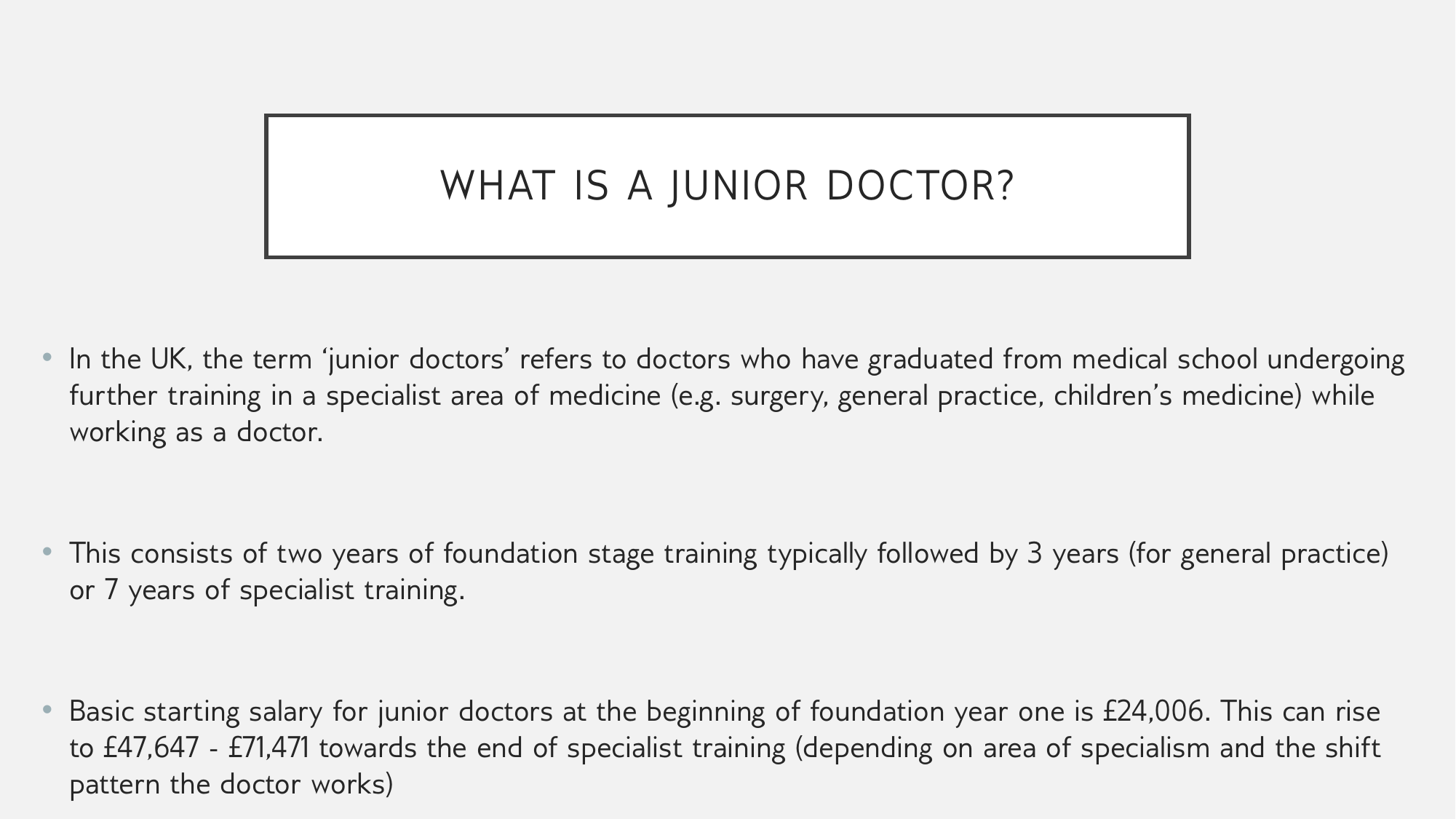

# What is a junior doctor?
In the UK, the term ‘junior doctors’ refers to doctors who have graduated from medical school undergoing further training in a specialist area of medicine (e.g. surgery, general practice, children’s medicine) while working as a doctor.

This consists of two years of foundation stage training typically followed by 3 years (for general practice) or 7 years of specialist training.

Basic starting salary for junior doctors at the beginning of foundation year one is £24,006. This can rise to £47,647 - £71,471 towards the end of specialist training (depending on area of specialism and the shift pattern the doctor works)